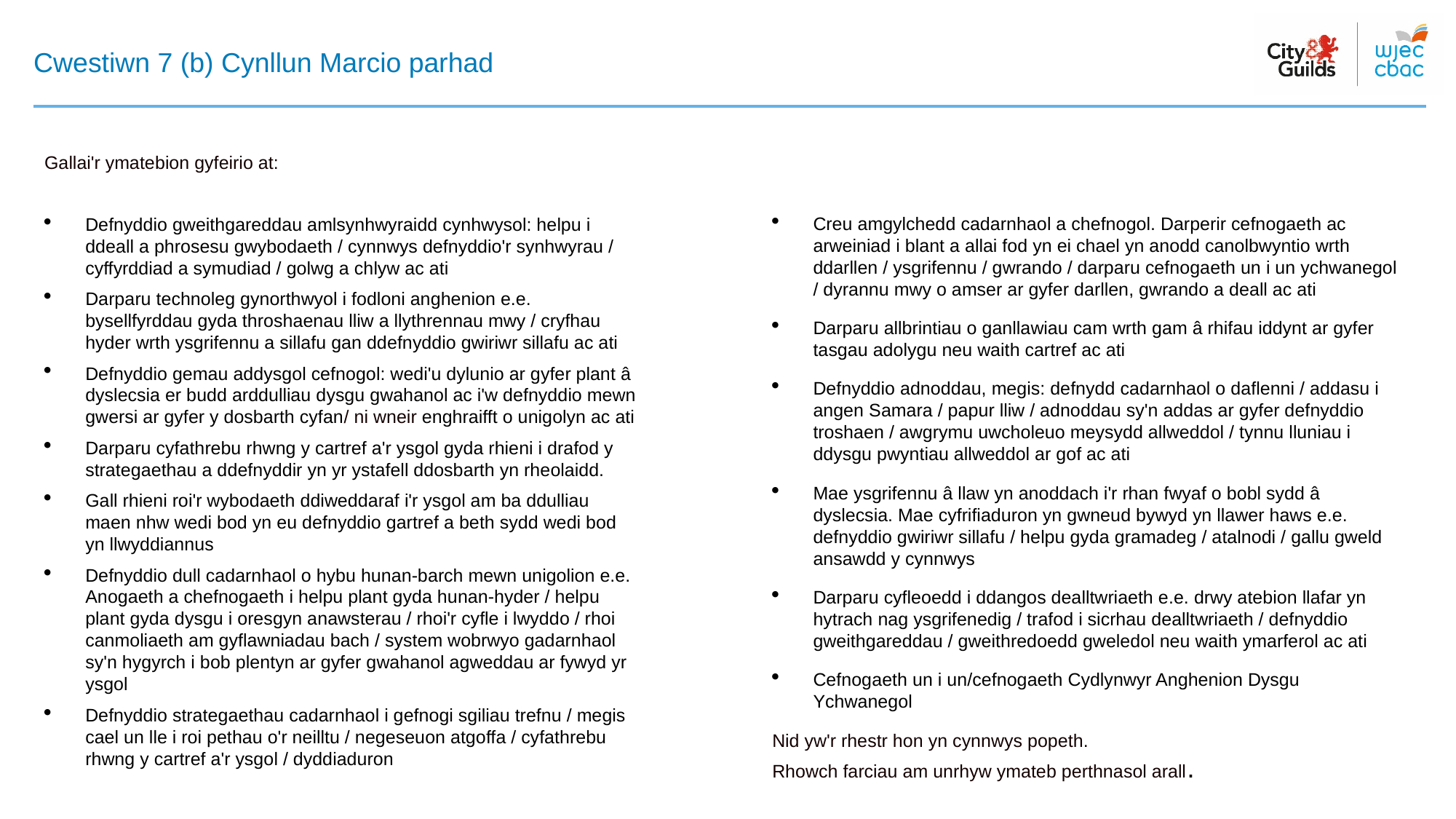

# Cwestiwn 7 (b) Cynllun Marcio parhad
Gallai'r ymatebion gyfeirio at:

Defnyddio gweithgareddau amlsynhwyraidd cynhwysol: helpu i ddeall a phrosesu gwybodaeth / cynnwys defnyddio'r synhwyrau / cyffyrddiad a symudiad / golwg a chlyw ac ati
Darparu technoleg gynorthwyol i fodloni anghenion e.e. bysellfyrddau gyda throshaenau lliw a llythrennau mwy / cryfhau hyder wrth ysgrifennu a sillafu gan ddefnyddio gwiriwr sillafu ac ati
Defnyddio gemau addysgol cefnogol: wedi'u dylunio ar gyfer plant â dyslecsia er budd arddulliau dysgu gwahanol ac i'w defnyddio mewn gwersi ar gyfer y dosbarth cyfan/ ni wneir enghraifft o unigolyn ac ati
Darparu cyfathrebu rhwng y cartref a'r ysgol gyda rhieni i drafod y strategaethau a ddefnyddir yn yr ystafell ddosbarth yn rheolaidd.
Gall rhieni roi'r wybodaeth ddiweddaraf i'r ysgol am ba ddulliau maen nhw wedi bod yn eu defnyddio gartref a beth sydd wedi bod yn llwyddiannus
Defnyddio dull cadarnhaol o hybu hunan-barch mewn unigolion e.e. Anogaeth a chefnogaeth i helpu plant gyda hunan-hyder / helpu plant gyda dysgu i oresgyn anawsterau / rhoi'r cyfle i lwyddo / rhoi canmoliaeth am gyflawniadau bach / system wobrwyo gadarnhaol sy'n hygyrch i bob plentyn ar gyfer gwahanol agweddau ar fywyd yr ysgol
Defnyddio strategaethau cadarnhaol i gefnogi sgiliau trefnu / megis cael un lle i roi pethau o'r neilltu / negeseuon atgoffa / cyfathrebu rhwng y cartref a'r ysgol / dyddiaduron
Creu amgylchedd cadarnhaol a chefnogol. Darperir cefnogaeth ac arweiniad i blant a allai fod yn ei chael yn anodd canolbwyntio wrth ddarllen / ysgrifennu / gwrando / darparu cefnogaeth un i un ychwanegol / dyrannu mwy o amser ar gyfer darllen, gwrando a deall ac ati
Darparu allbrintiau o ganllawiau cam wrth gam â rhifau iddynt ar gyfer tasgau adolygu neu waith cartref ac ati
Defnyddio adnoddau, megis: defnydd cadarnhaol o daflenni / addasu i angen Samara / papur lliw / adnoddau sy'n addas ar gyfer defnyddio troshaen / awgrymu uwcholeuo meysydd allweddol / tynnu lluniau i ddysgu pwyntiau allweddol ar gof ac ati
Mae ysgrifennu â llaw yn anoddach i'r rhan fwyaf o bobl sydd â dyslecsia. Mae cyfrifiaduron yn gwneud bywyd yn llawer haws e.e. defnyddio gwiriwr sillafu / helpu gyda gramadeg / atalnodi / gallu gweld ansawdd y cynnwys
Darparu cyfleoedd i ddangos dealltwriaeth e.e. drwy atebion llafar yn hytrach nag ysgrifenedig / trafod i sicrhau dealltwriaeth / defnyddio gweithgareddau / gweithredoedd gweledol neu waith ymarferol ac ati
Cefnogaeth un i un/cefnogaeth Cydlynwyr Anghenion Dysgu Ychwanegol
Nid yw'r rhestr hon yn cynnwys popeth.
Rhowch farciau am unrhyw ymateb perthnasol arall.